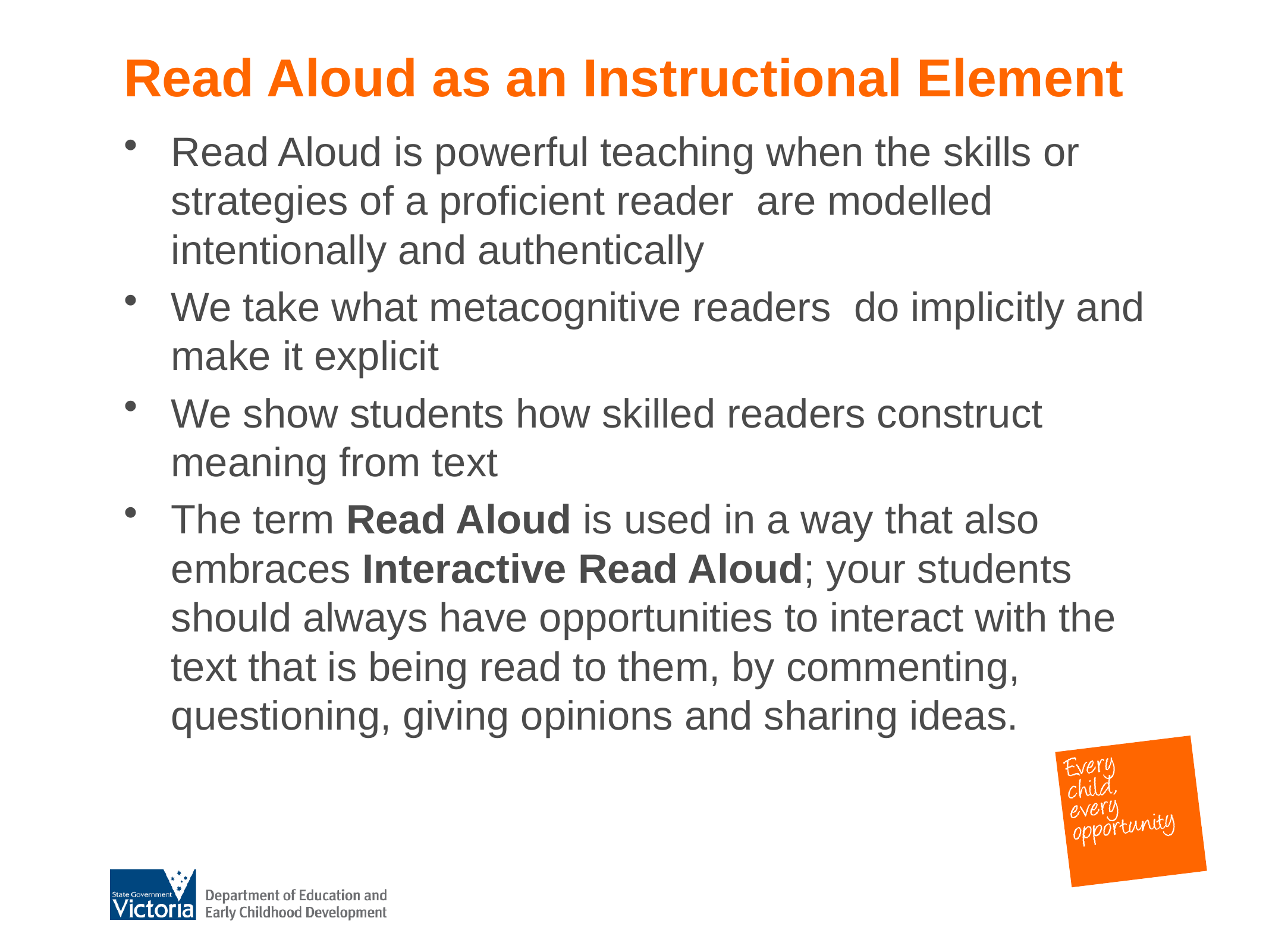

# Read Aloud as an Instructional Element
Read Aloud is powerful teaching when the skills or strategies of a proficient reader  are modelled intentionally and authentically
We take what metacognitive readers  do implicitly and make it explicit
We show students how skilled readers construct meaning from text
The term Read Aloud is used in a way that also embraces Interactive Read Aloud; your students should always have opportunities to interact with the text that is being read to them, by commenting, questioning, giving opinions and sharing ideas.